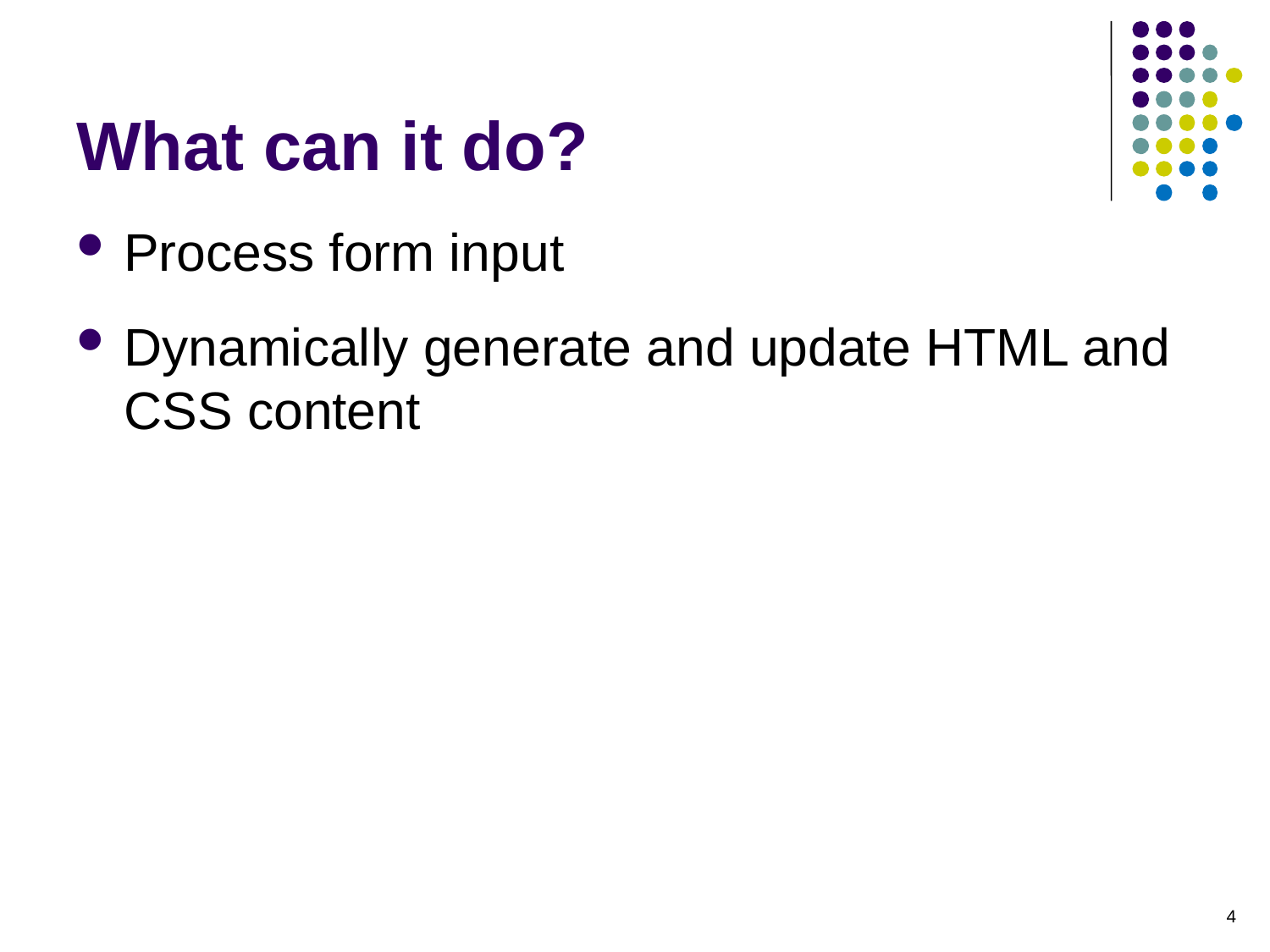

# What can it do?
Process form input
Dynamically generate and update HTML and CSS content

4